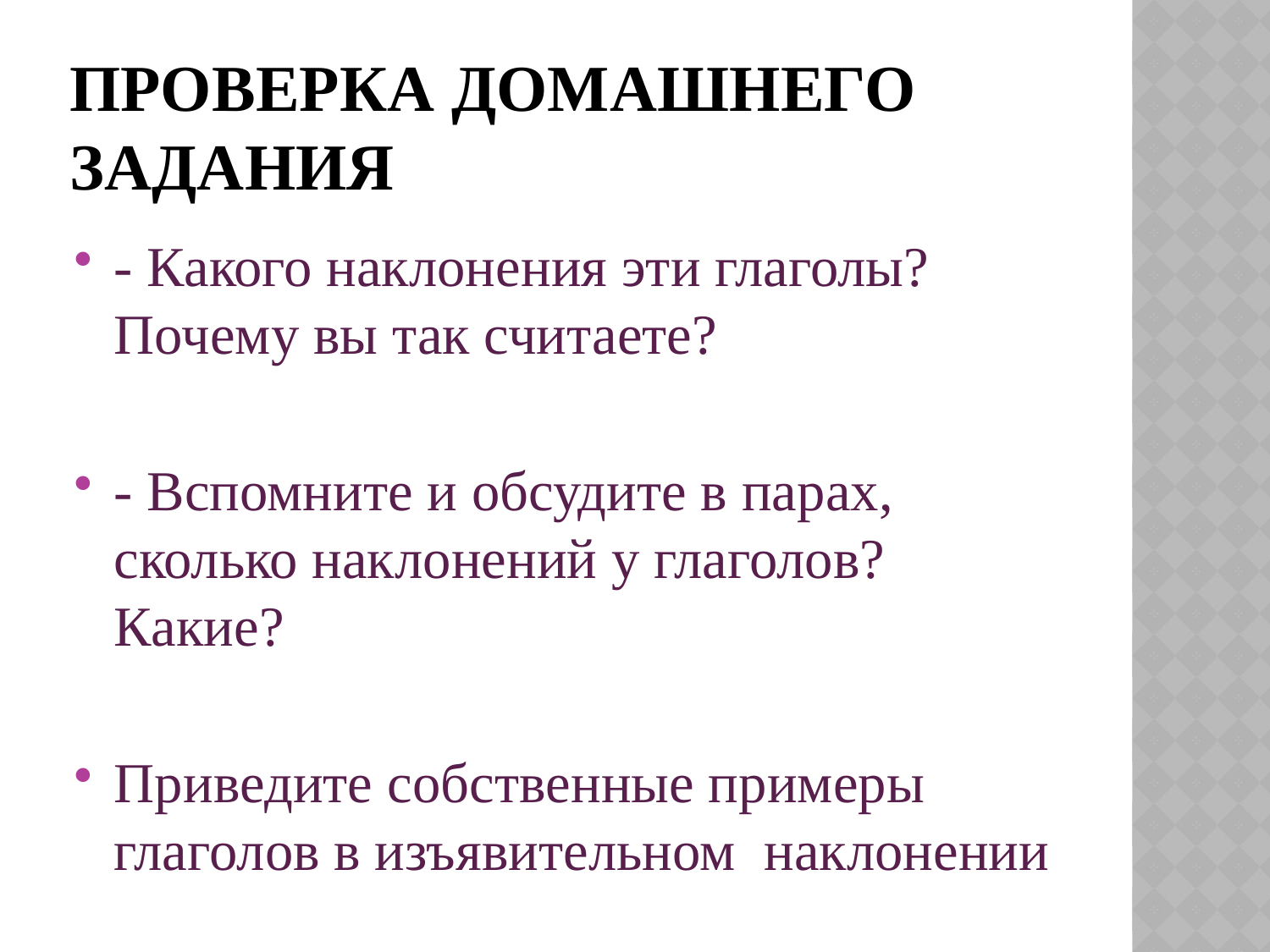

# Проверка домашнего задания
- Какого наклонения эти глаголы? Почему вы так считаете?

- Вспомните и обсудите в парах, сколько наклонений у глаголов?  Какие?

Приведите собственные примеры глаголов в изъявительном  наклонении